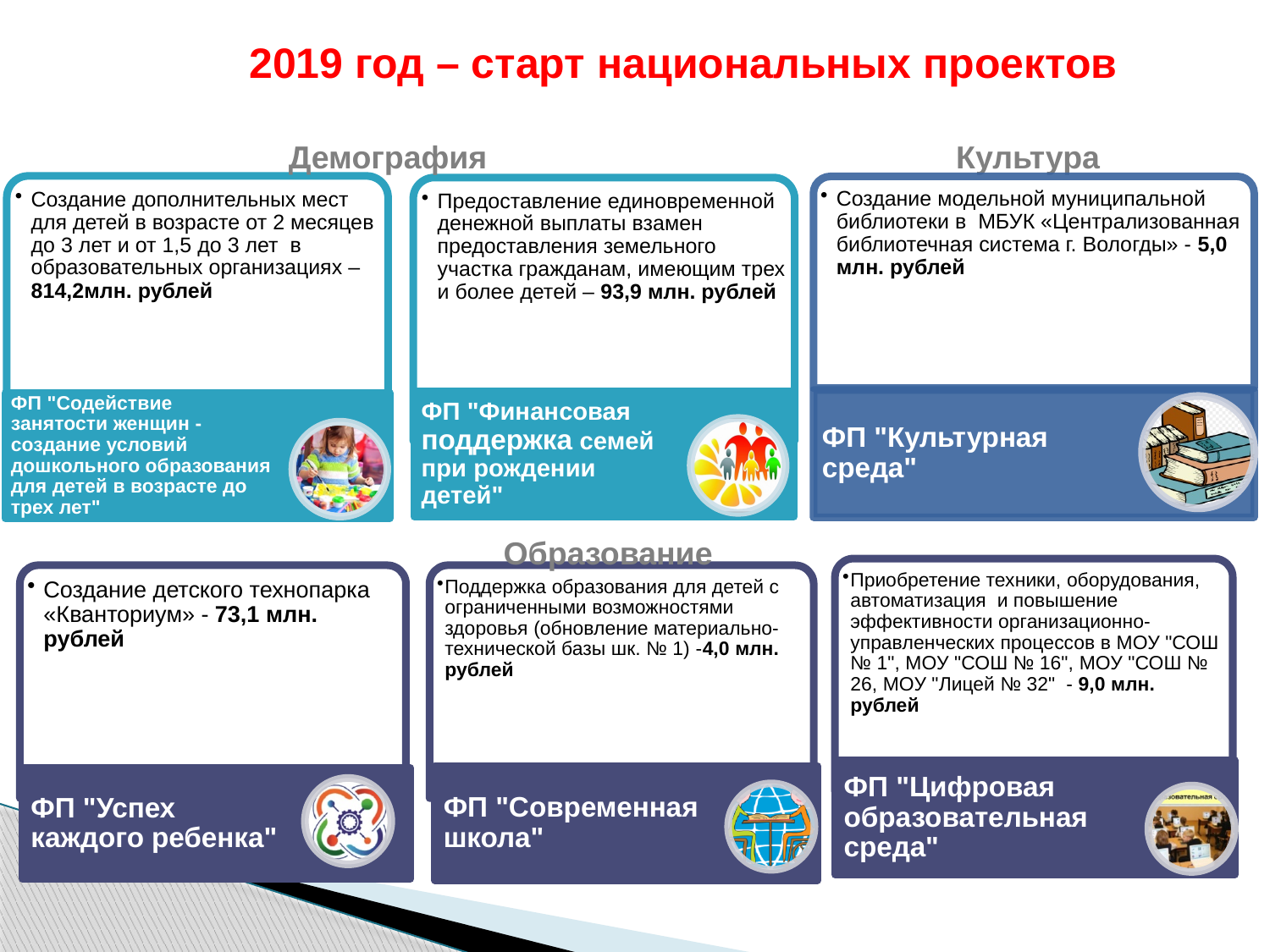

2019 год – старт национальных проектов
Создание дополнительных мест для детей в возрасте от 2 месяцев до 3 лет и от 1,5 до 3 лет  в образовательных организациях – 814,2млн. рублей
ФП "Содействие занятости женщин - создание условий дошкольного образования для детей в возрасте до трех лет"
Предоставление единовременной денежной выплаты взамен предоставления земельного участка гражданам, имеющим трех и более детей – 93,9 млн. рублей
ФП "Финансовая поддержка семей при рождении детей"
Демография
Культура
Создание модельной муниципальной библиотеки в  МБУК «Централизованная библиотечная система г. Вологды» - 5,0 млн. рублей
ФП "Культурная среда"
Создание детского технопарка «Кванториум» - 73,1 млн. рублей
ФП "Успех каждого ребенка"
Поддержка образования для детей с ограниченными возможностями здоровья (обновление материально-технической базы шк. № 1) -4,0 млн. рублей

ФП "Современная школа"
Приобретение техники, оборудования, автоматизация  и повышение эффективности организационно-управленческих процессов в МОУ "СОШ № 1", МОУ "СОШ № 16", МОУ "СОШ № 26, МОУ "Лицей № 32"  - 9,0 млн. рублей
ФП "Цифровая образовательная среда"
Образование